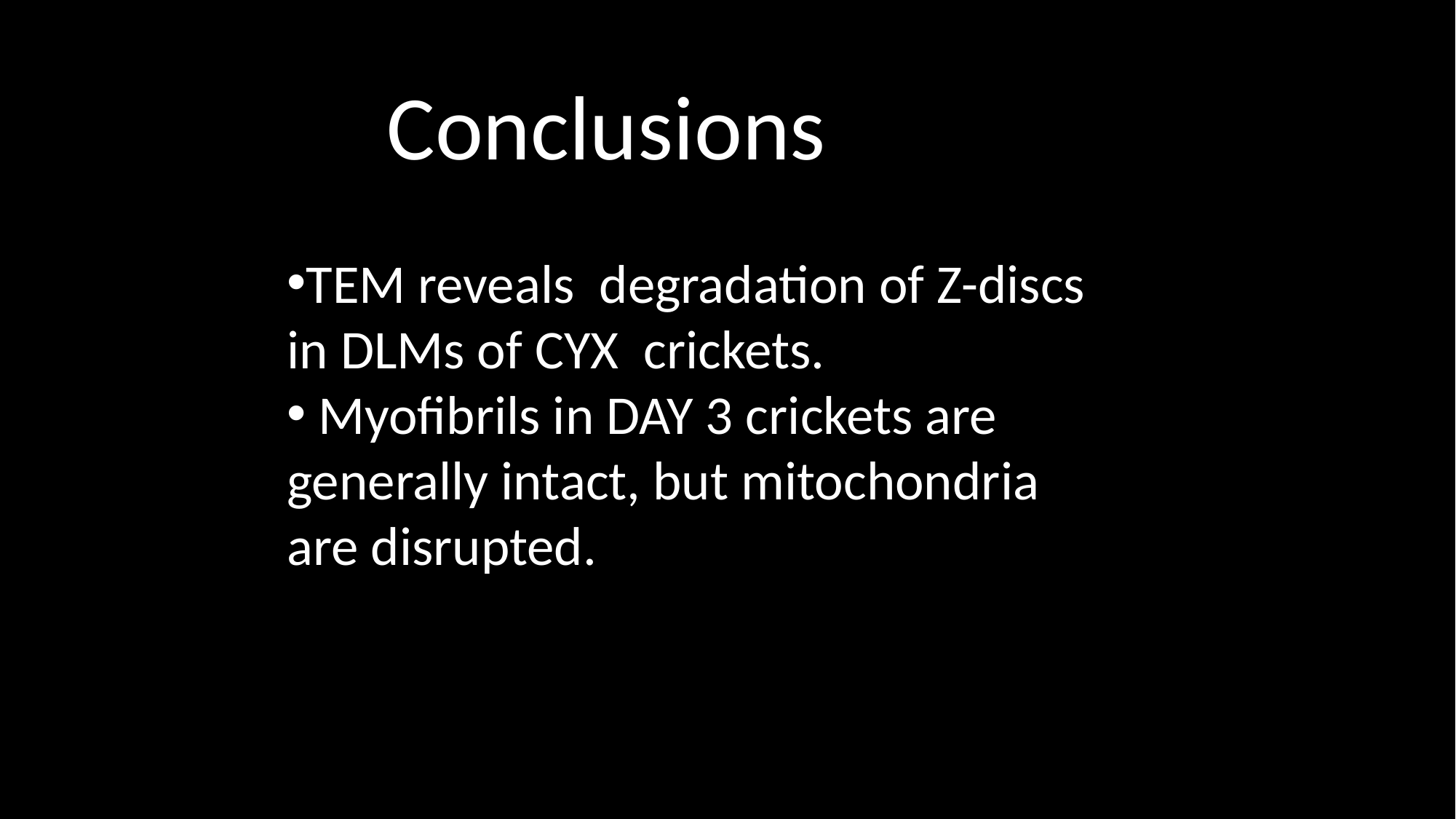

Conclusions
TEM reveals  degradation of Z-discs in DLMs of CYX  crickets.
 Myofibrils in DAY 3 crickets are generally intact, but mitochondria are disrupted.